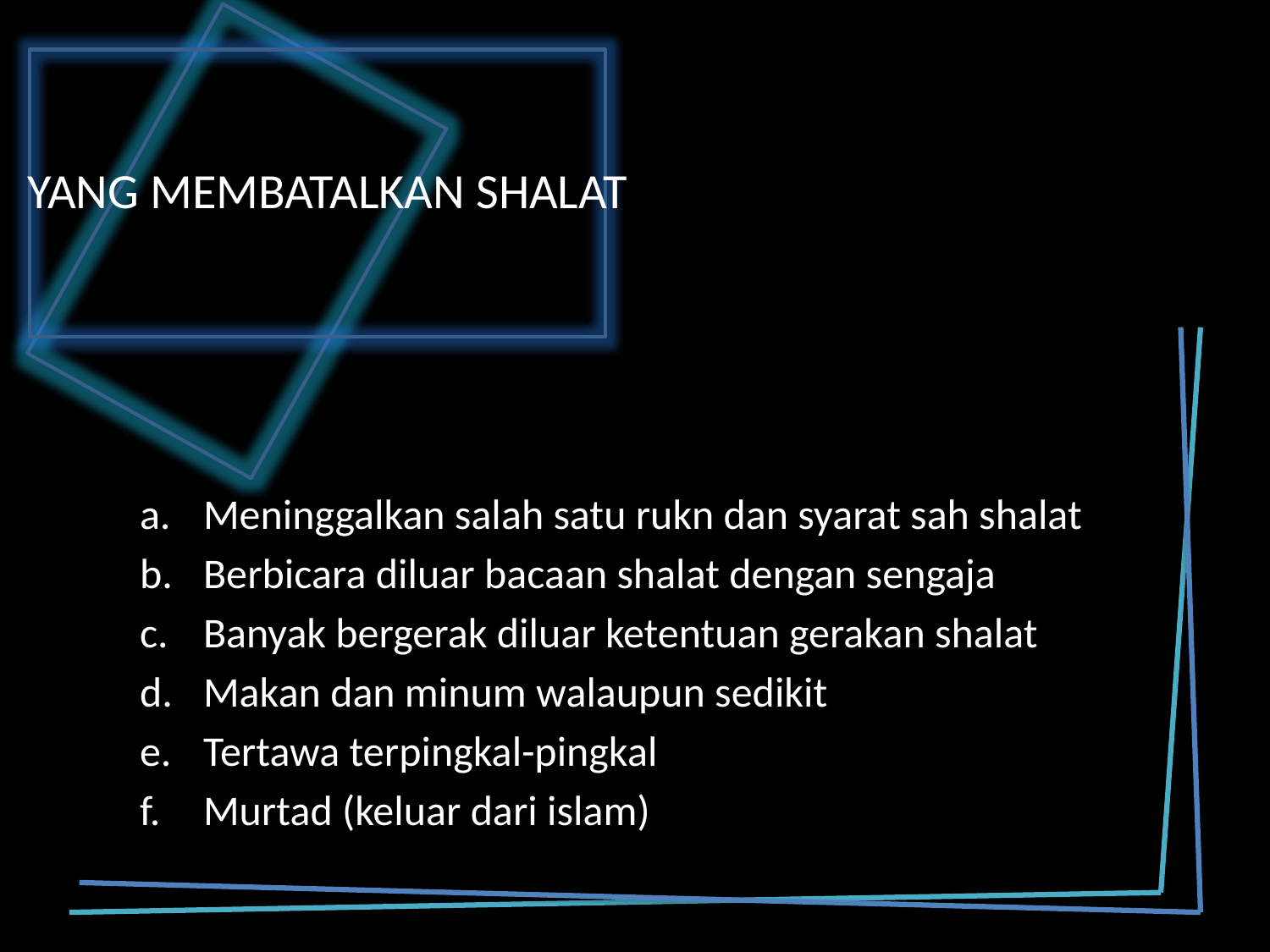

YANG MEMBATALKAN SHALAT

Meninggalkan salah satu rukn dan syarat sah shalat
Berbicara diluar bacaan shalat dengan sengaja
Banyak bergerak diluar ketentuan gerakan shalat
Makan dan minum walaupun sedikit
Tertawa terpingkal-pingkal
Murtad (keluar dari islam)